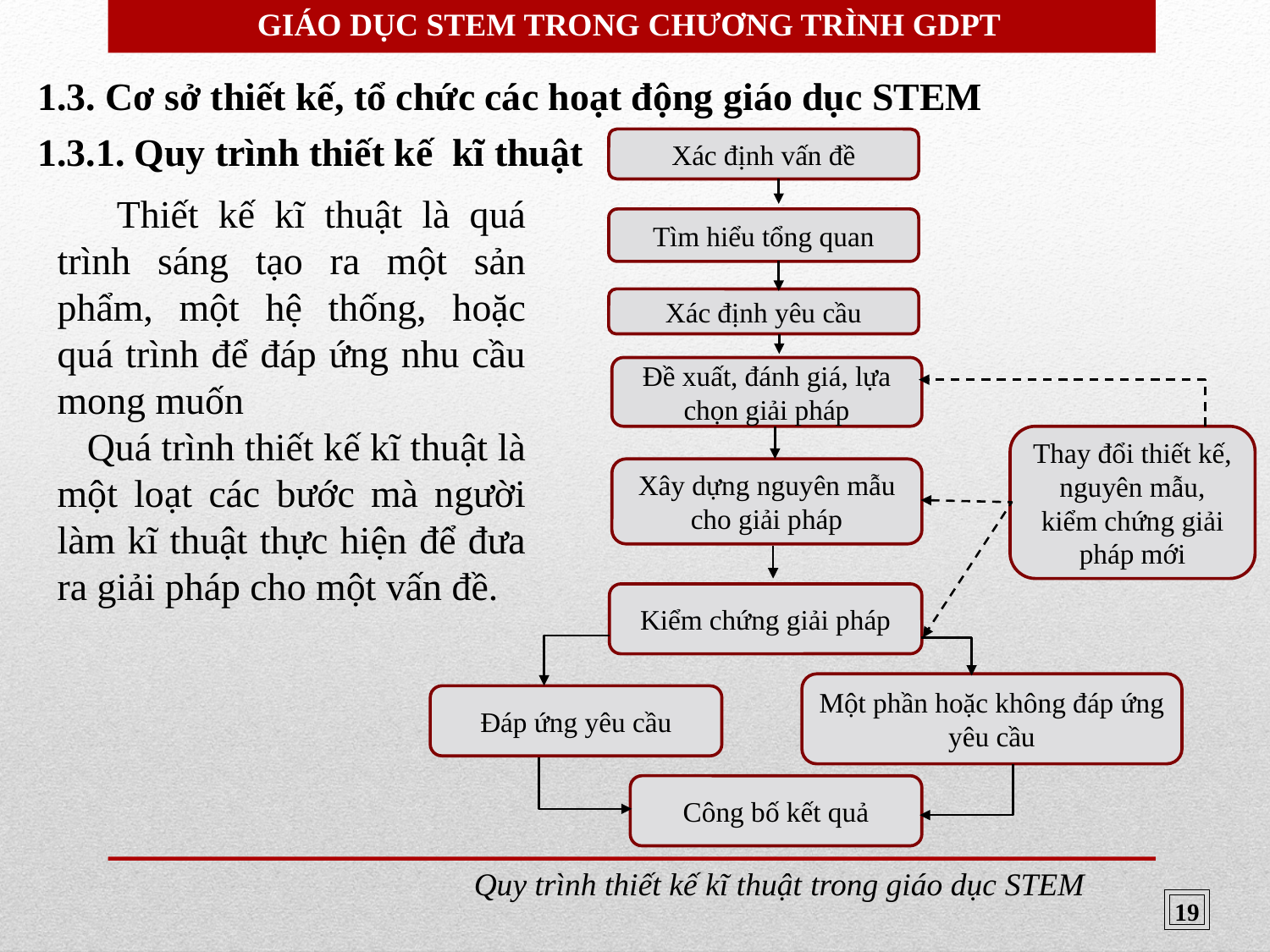

GIÁO DỤC STEM TRONG CHƯƠNG TRÌNH GDPT
1.3. Cơ sở thiết kế, tổ chức các hoạt động giáo dục STEM
1.3.1. Quy trình thiết kế  kĩ thuật

Xác định vấn đề
   Thiết kế kĩ thuật là quá trình sáng tạo ra một sản phẩm, một hệ thống, hoặc quá trình để đáp ứng nhu cầu mong muốn
   Quá trình thiết kế kĩ thuật là một loạt các bước mà người làm kĩ thuật thực hiện để đưa ra giải pháp cho một vấn đề.
Tìm hiểu tổng quan

Xác định yêu cầu
Đề xuất, đánh giá, lựa chọn giải pháp
Thay đổi thiết kế, nguyên mẫu, kiểm chứng giải pháp mới
Xây dựng nguyên mẫu cho giải pháp

Kiểm chứng giải pháp

Một phần hoặc không đáp ứng yêu cầu
Đáp ứng yêu cầu

Công bố kết quả
Quy trình thiết kế kĩ thuật trong giáo dục STEM
19